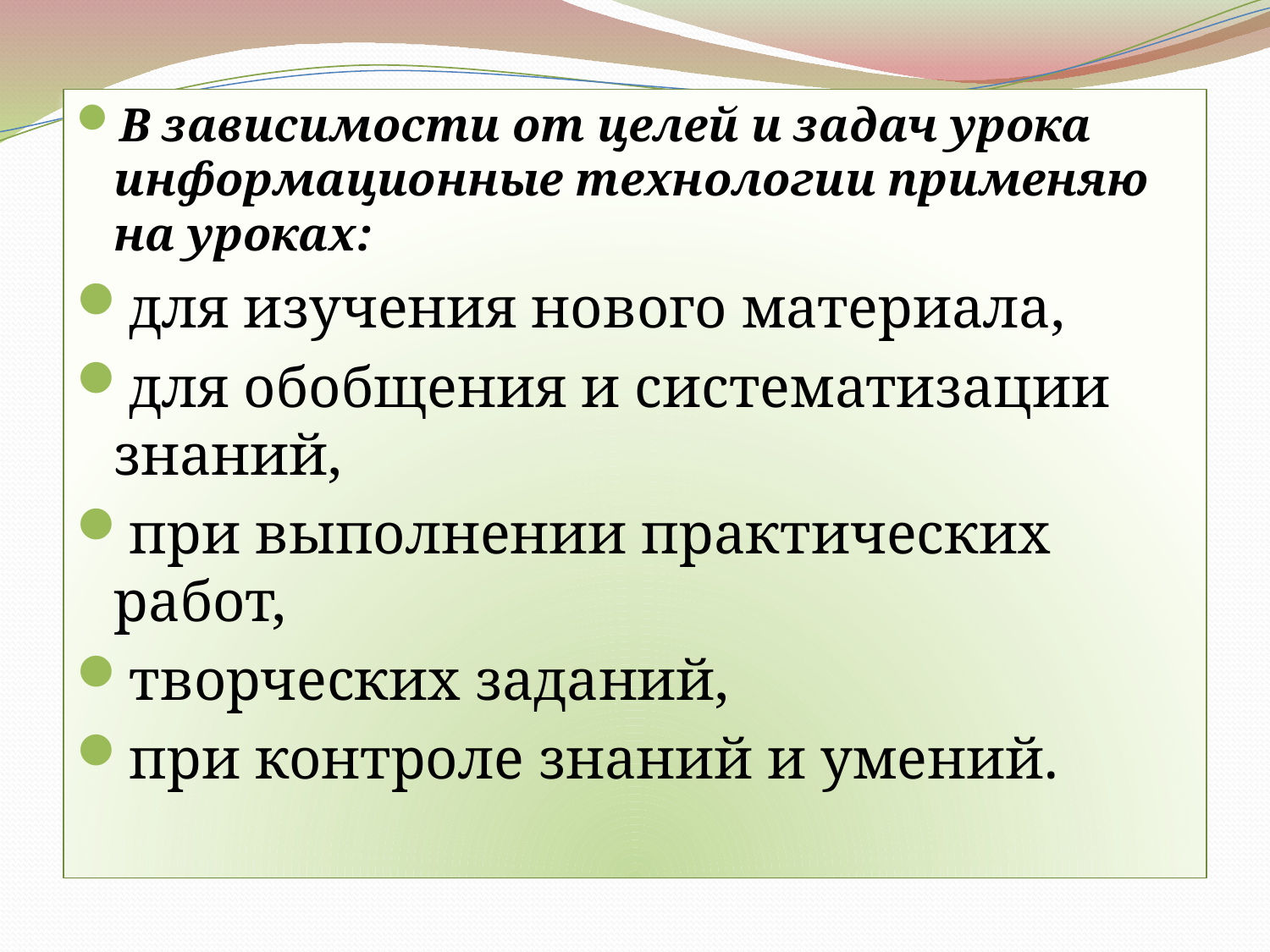

В зависимости от целей и задач урока информационные технологии применяю на уроках:
для изучения нового материала,
для обобщения и систематизации знаний,
при выполнении практических работ,
творческих заданий,
при контроле знаний и умений.

#